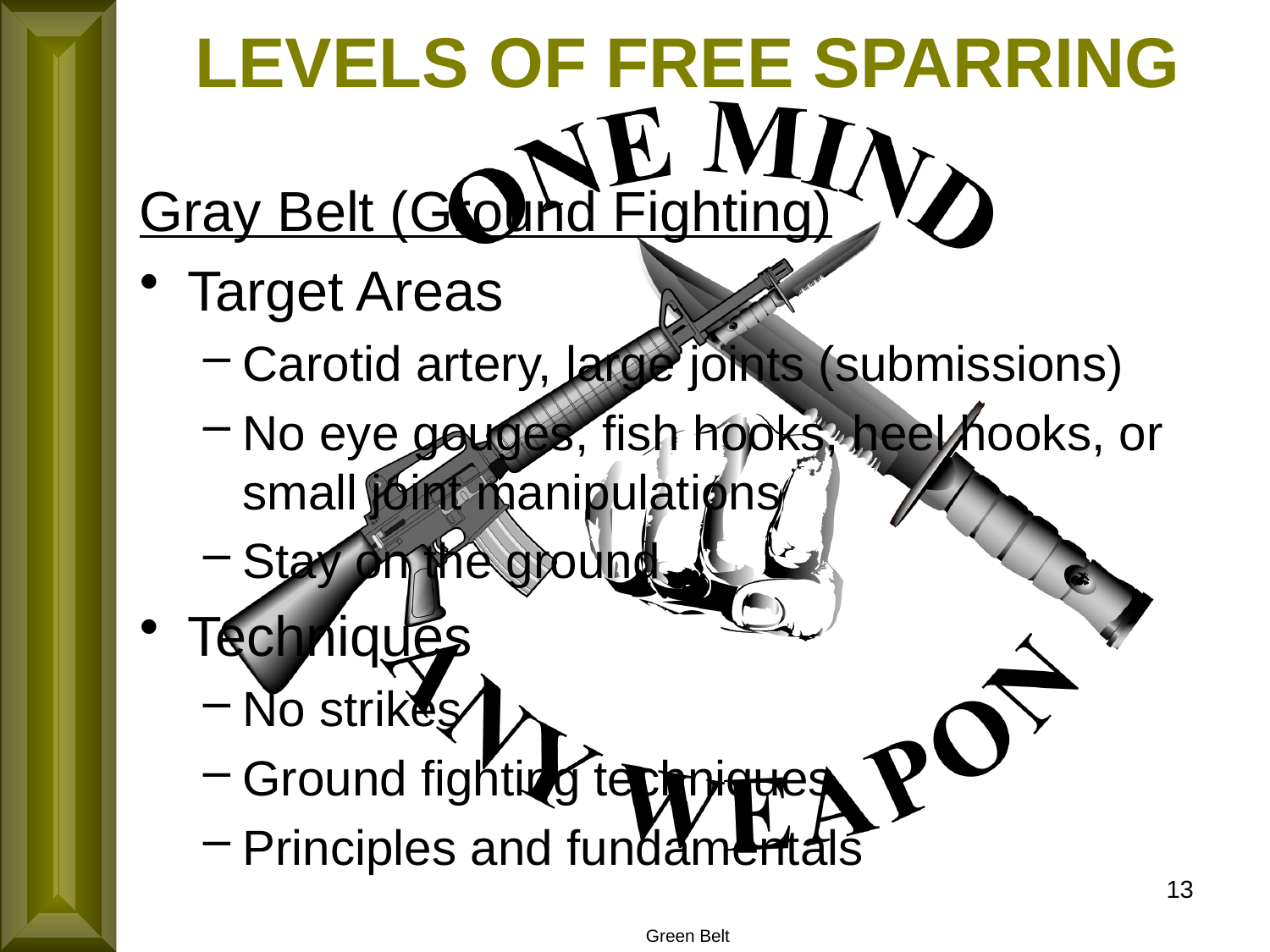

LEVELS OF FREE SPARRING
Gray Belt (Ground Fighting)
Target Areas
Carotid artery, large joints (submissions)
No eye gouges, fish hooks, heel hooks, or small joint manipulations
Stay on the ground
Techniques
No strikes
Ground fighting techniques
Principles and fundamentals
13
Green Belt